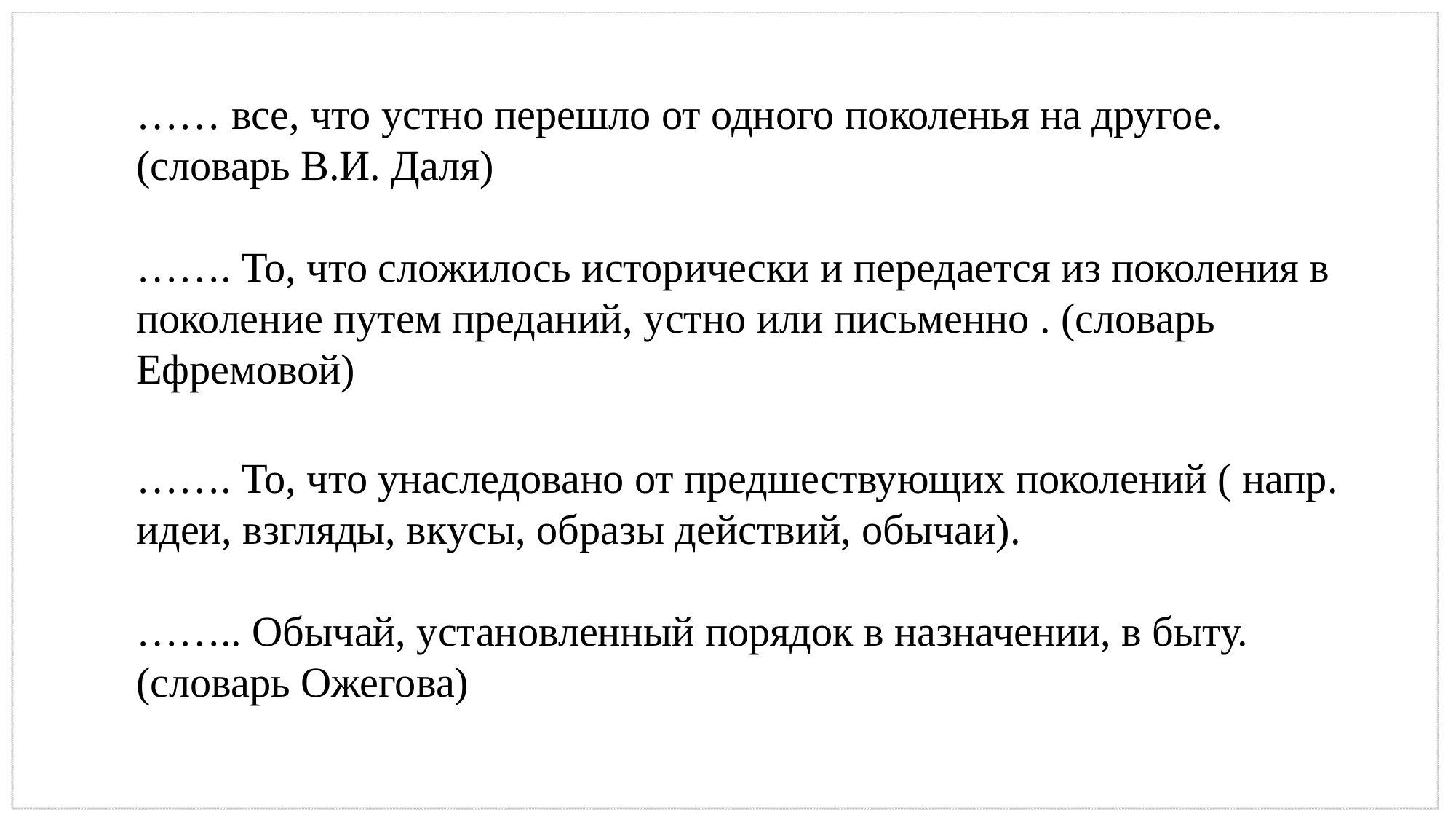

…… все, что устно перешло от одного поколенья на другое. (словарь В.И. Даля)

……. То, что сложилось исторически и передается из поколения в поколение путем преданий, устно или письменно . (словарь Ефремовой)

……. То, что унаследовано от предшествующих поколений ( напр. идеи, взгляды, вкусы, образы действий, обычаи).

…….. Обычай, установленный порядок в назначении, в быту. (словарь Ожегова)